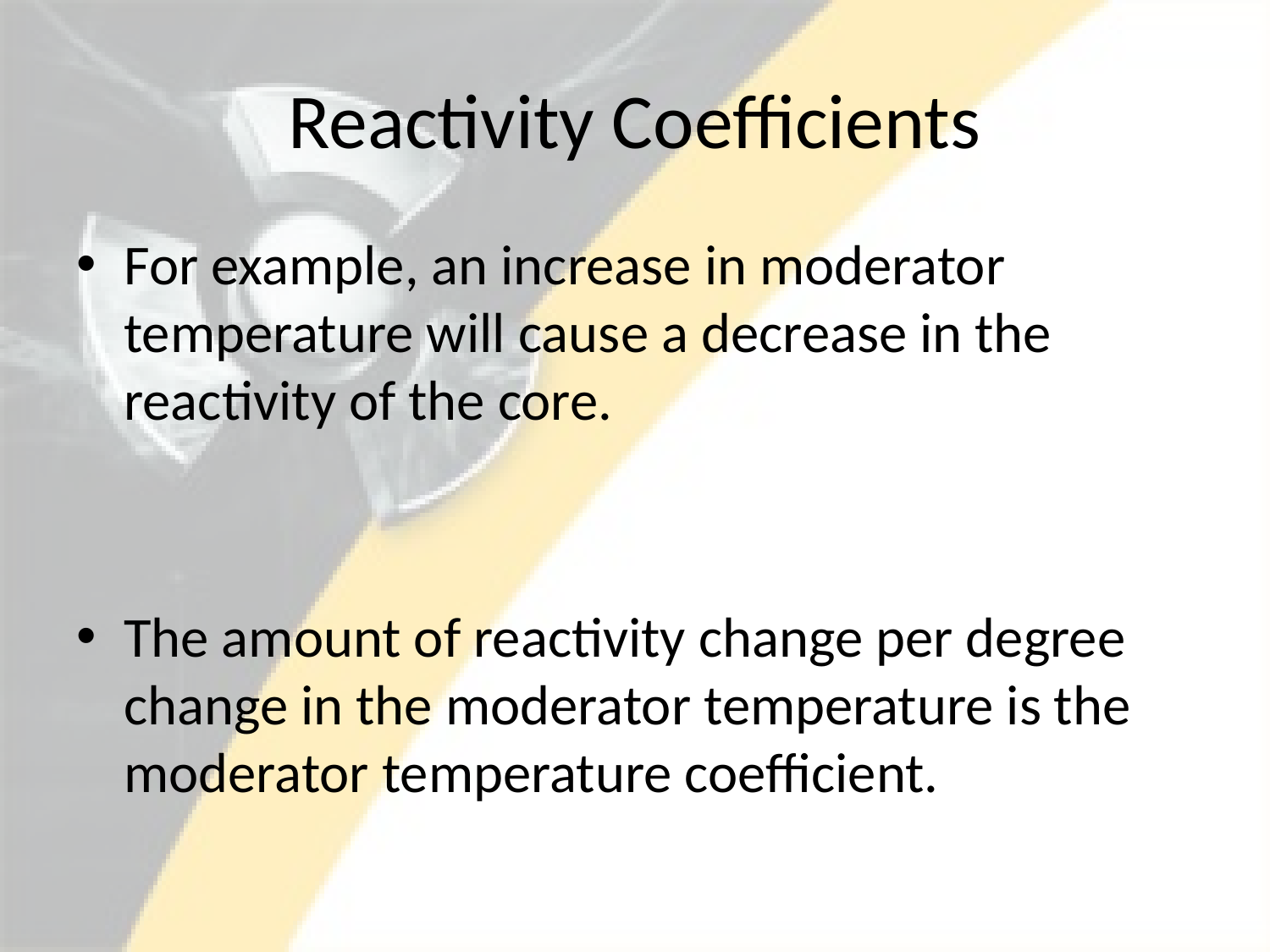

# Reactivity Coefficients
For example, an increase in moderator temperature will cause a decrease in the reactivity of the core.

The amount of reactivity change per degree change in the moderator temperature is the moderator temperature coefficient.